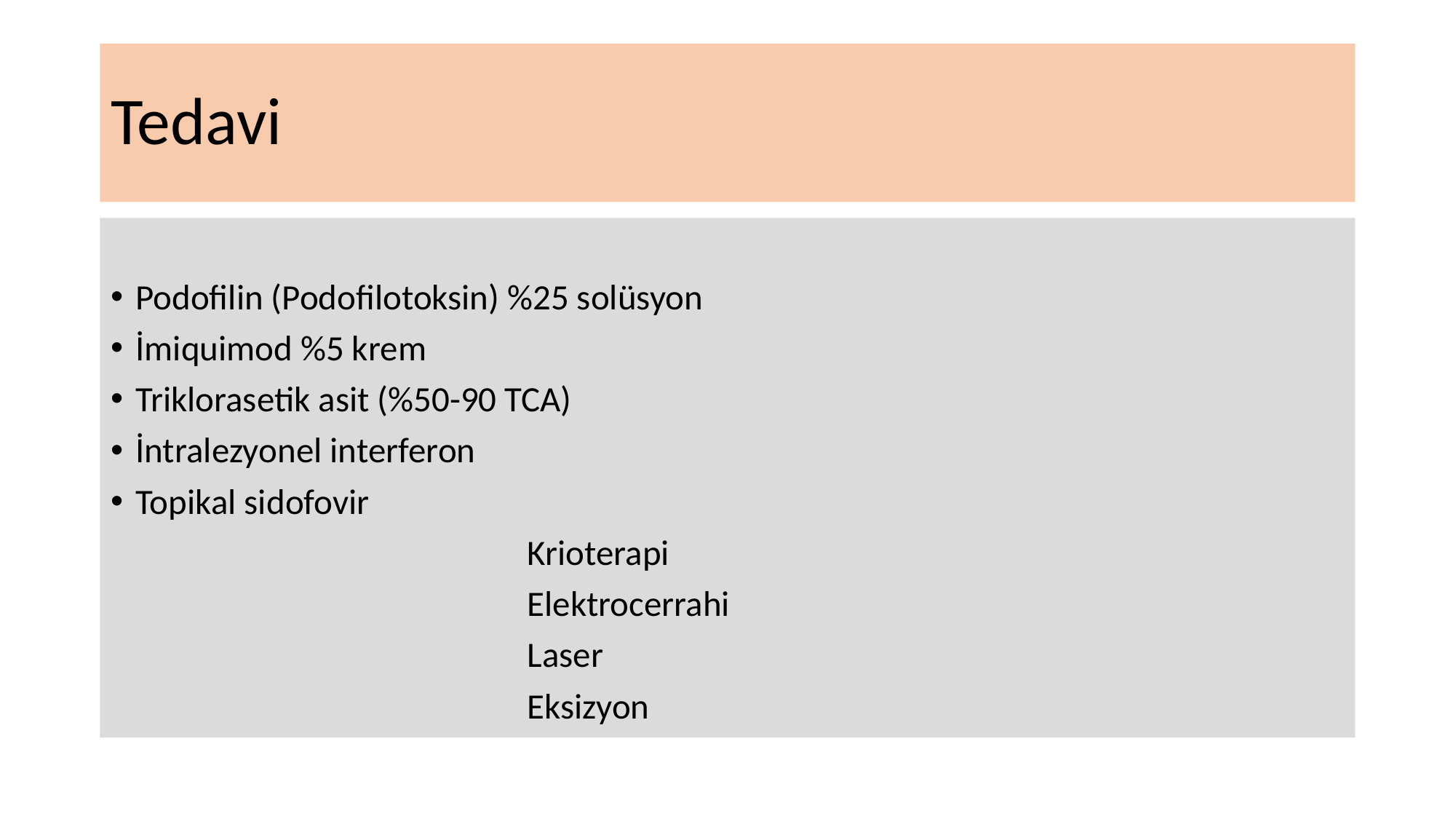

# Tedavi

Podofilin (Podofilotoksin) %25 solüsyon
İmiquimod %5 krem
Triklorasetik asit (%50-90 TCA)
İntralezyonel interferon
Topikal sidofovir
                                                    Krioterapi
                                                    Elektrocerrahi
                                                    Laser
                                                    Eksizyon